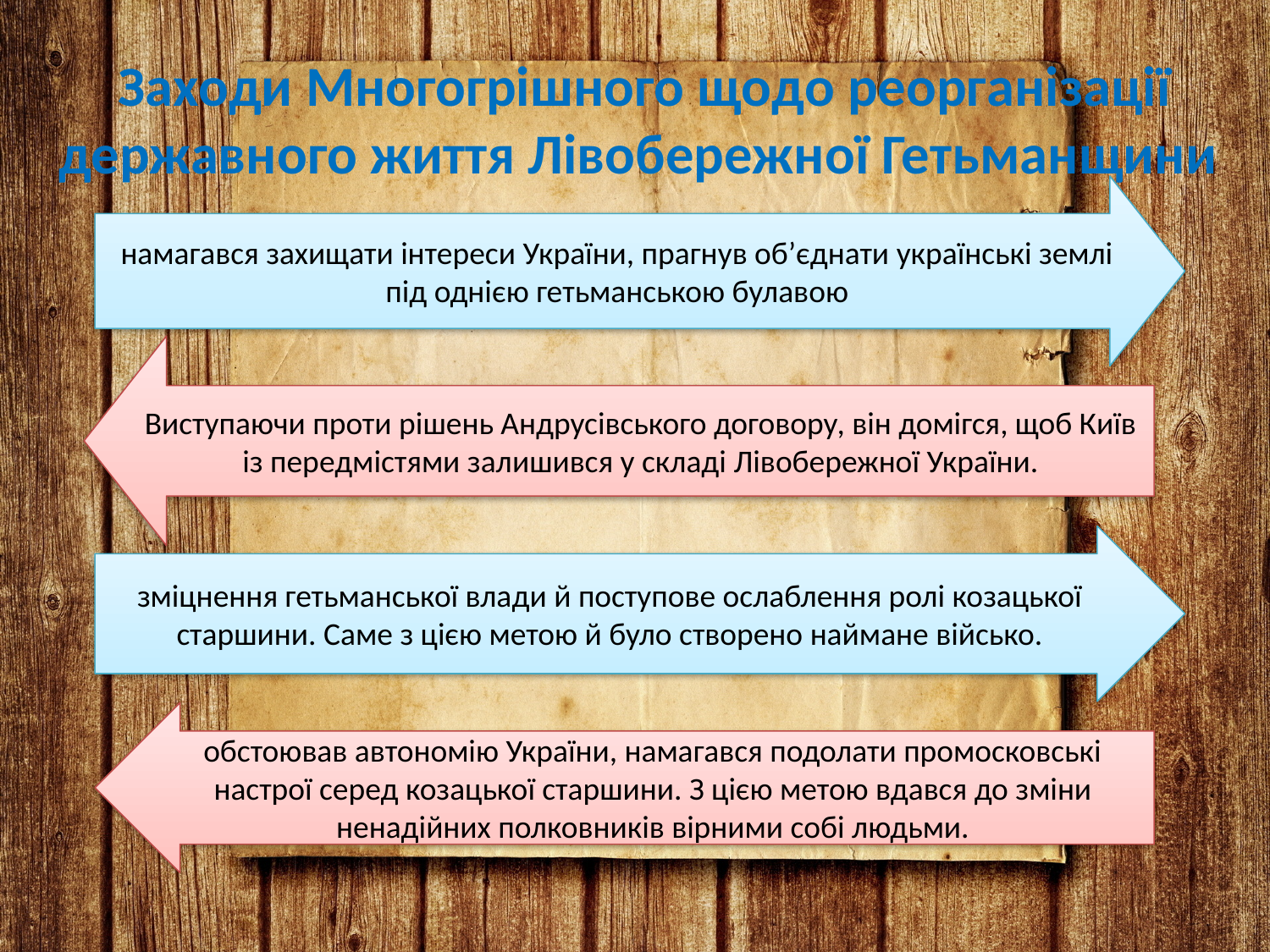

# Заходи Многогрішного щодо реорганізації державного життя Лівобережної Гетьманщини
намагався захищати інтереси України, прагнув об’єднати українські землі під однією гетьманською булавою
Виступаючи проти рішень Андрусівського договору, він домігся, щоб Київ із передмістями залишився у складі Лівобережної України.
зміцнення гетьманської влади й поступове ослаблення ролі козацької старшини. Саме з цією метою й було створено наймане військо.
обстоював автономію України, намагався подолати промосковські настрої серед козацької старшини. З цією метою вдався до зміни ненадійних полковників вірними собі людьми.